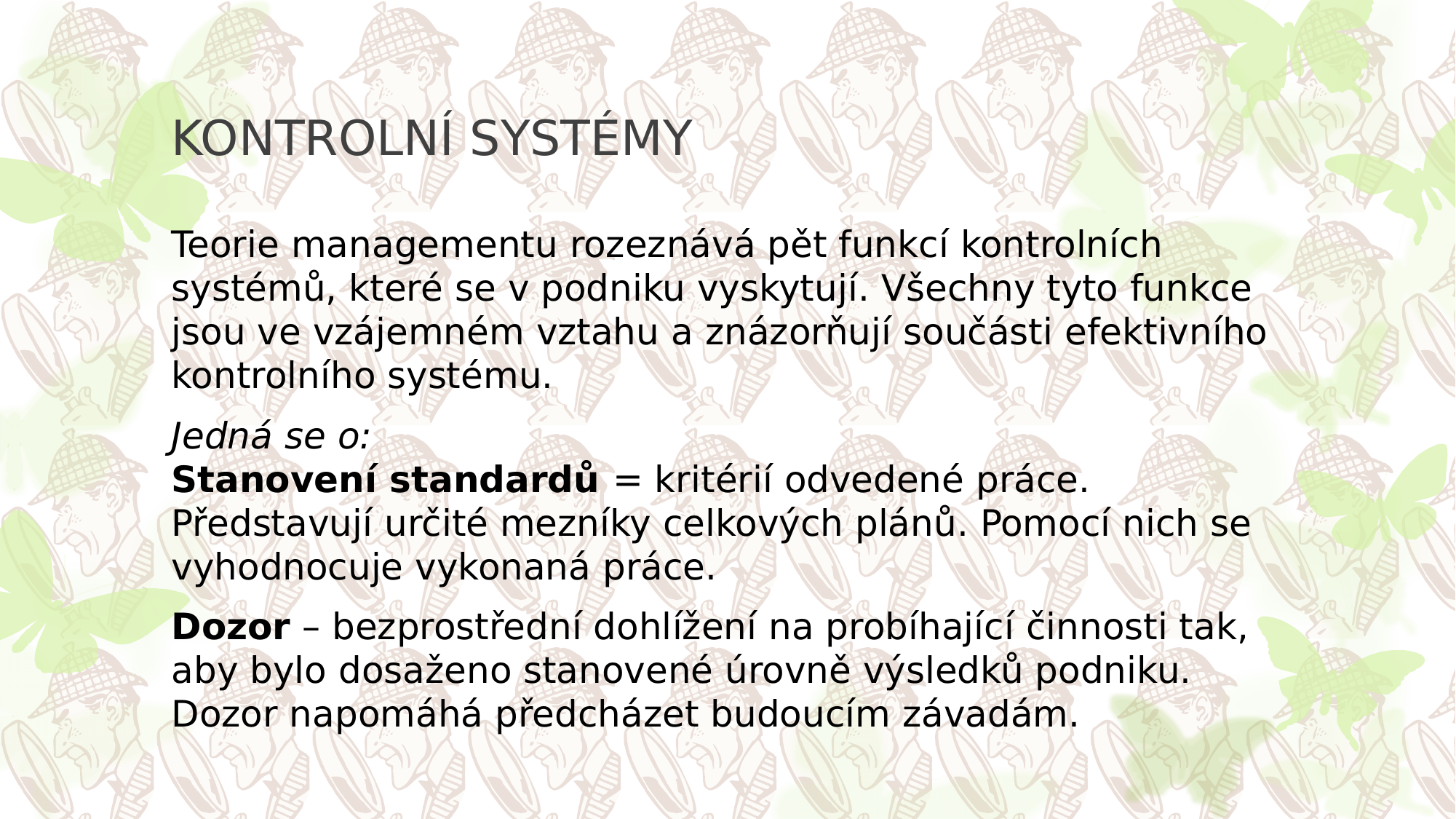

# KONTROLNÍ SYSTÉMY
Teorie managementu rozeznává pět funkcí kontrolních systémů, které se v podniku vyskytují. Všechny tyto funkce jsou ve vzájemném vztahu a znázorňují součásti efektivního kontrolního systému.
Jedná se o:
Stanovení standardů = kritérií odvedené práce. Představují určité mezníky celkových plánů. Pomocí nich se vyhodnocuje vykonaná práce.
Dozor – bezprostřední dohlížení na probíhající činnosti tak, aby bylo dosaženo stanovené úrovně výsledků podniku. Dozor napomáhá předcházet budoucím závadám.